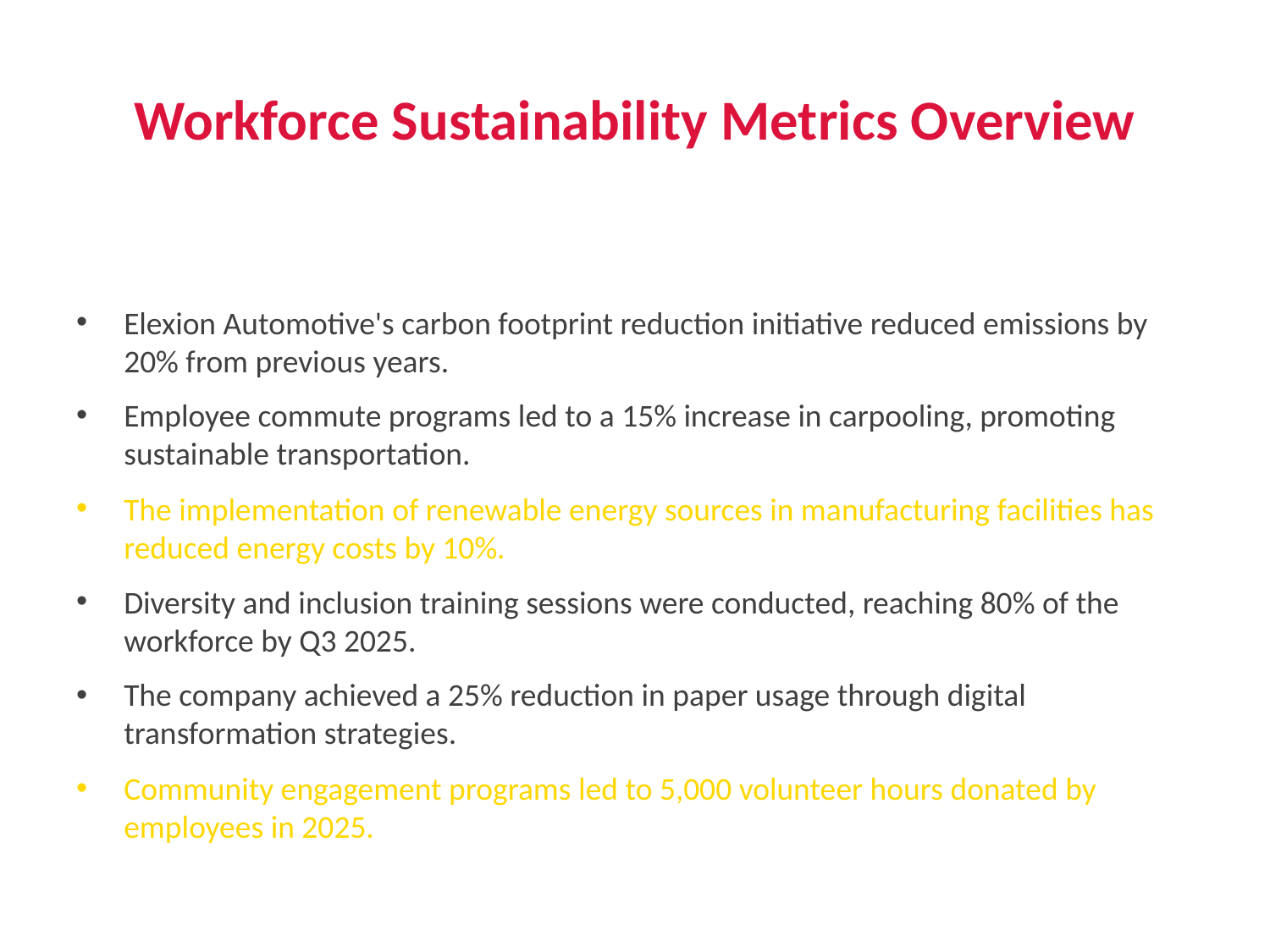

# Workforce Sustainability Metrics Overview

Elexion Automotive's carbon footprint reduction initiative reduced emissions by 20% from previous years.
Employee commute programs led to a 15% increase in carpooling, promoting sustainable transportation.
The implementation of renewable energy sources in manufacturing facilities has reduced energy costs by 10%.
Diversity and inclusion training sessions were conducted, reaching 80% of the workforce by Q3 2025.
The company achieved a 25% reduction in paper usage through digital transformation strategies.
Community engagement programs led to 5,000 volunteer hours donated by employees in 2025.